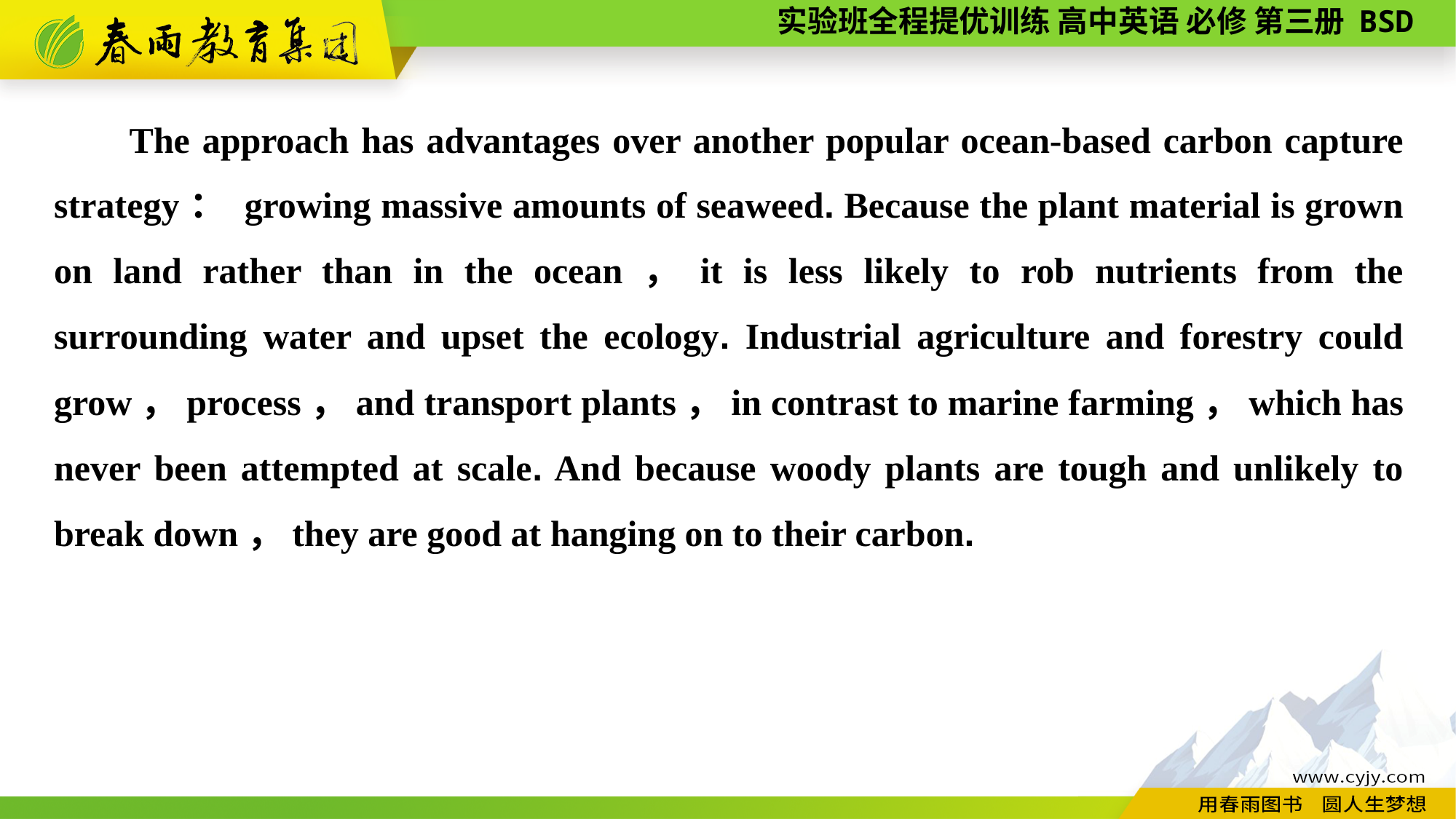

The approach has advantages over another popular ocean-based carbon capture strategy： growing massive amounts of seaweed. Because the plant material is grown on land rather than in the ocean，it is less likely to rob nutrients from the surrounding water and upset the ecology. Industrial agriculture and forestry could grow，process，and transport plants，in contrast to marine farming，which has never been attempted at scale. And because woody plants are tough and unlikely to break down，they are good at hanging on to their carbon.